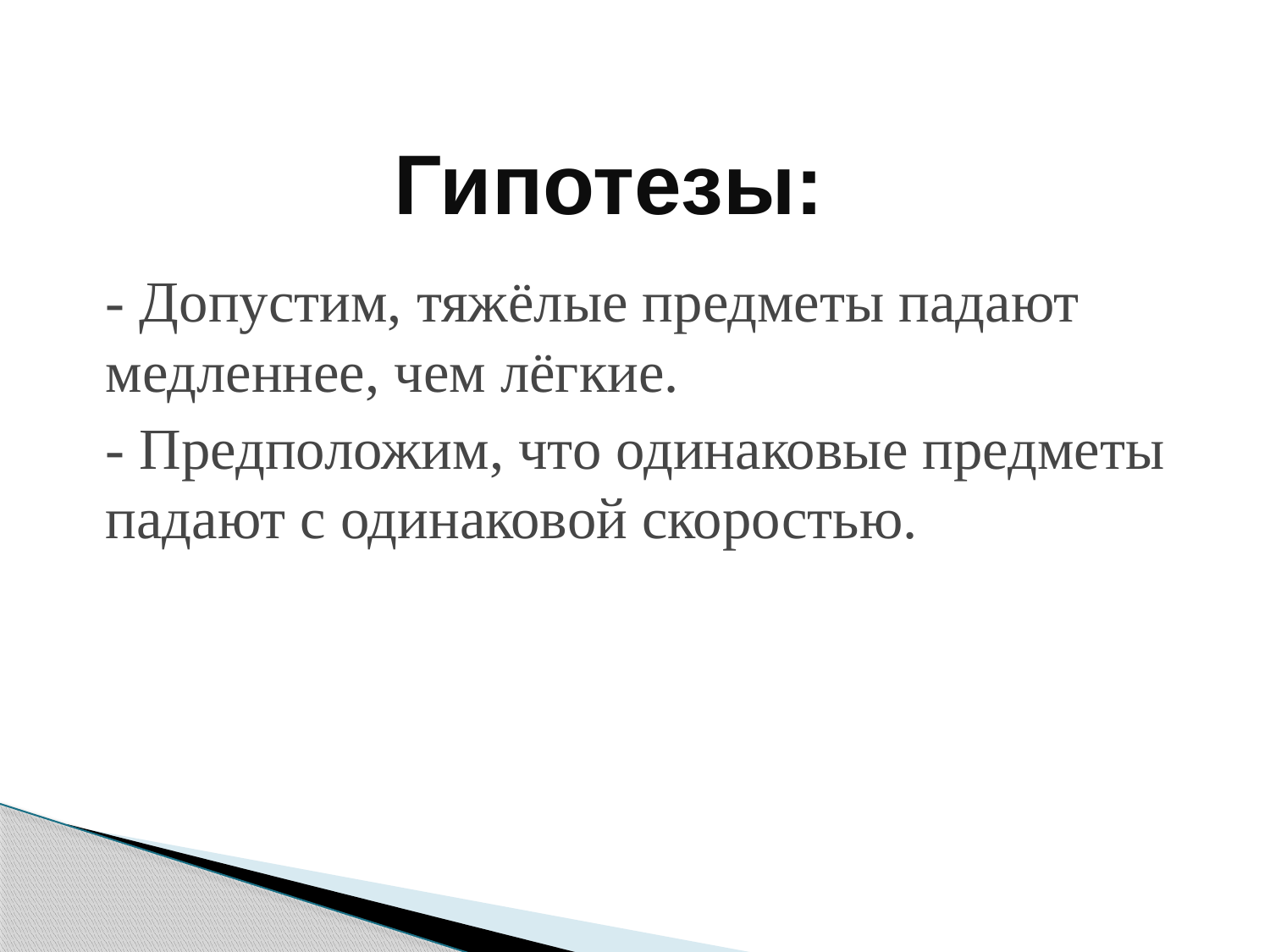

Гипотезы:
- Допустим, тяжёлые предметы падают медленнее, чем лёгкие.
- Предположим, что одинаковые предметы падают с одинаковой скоростью.

3